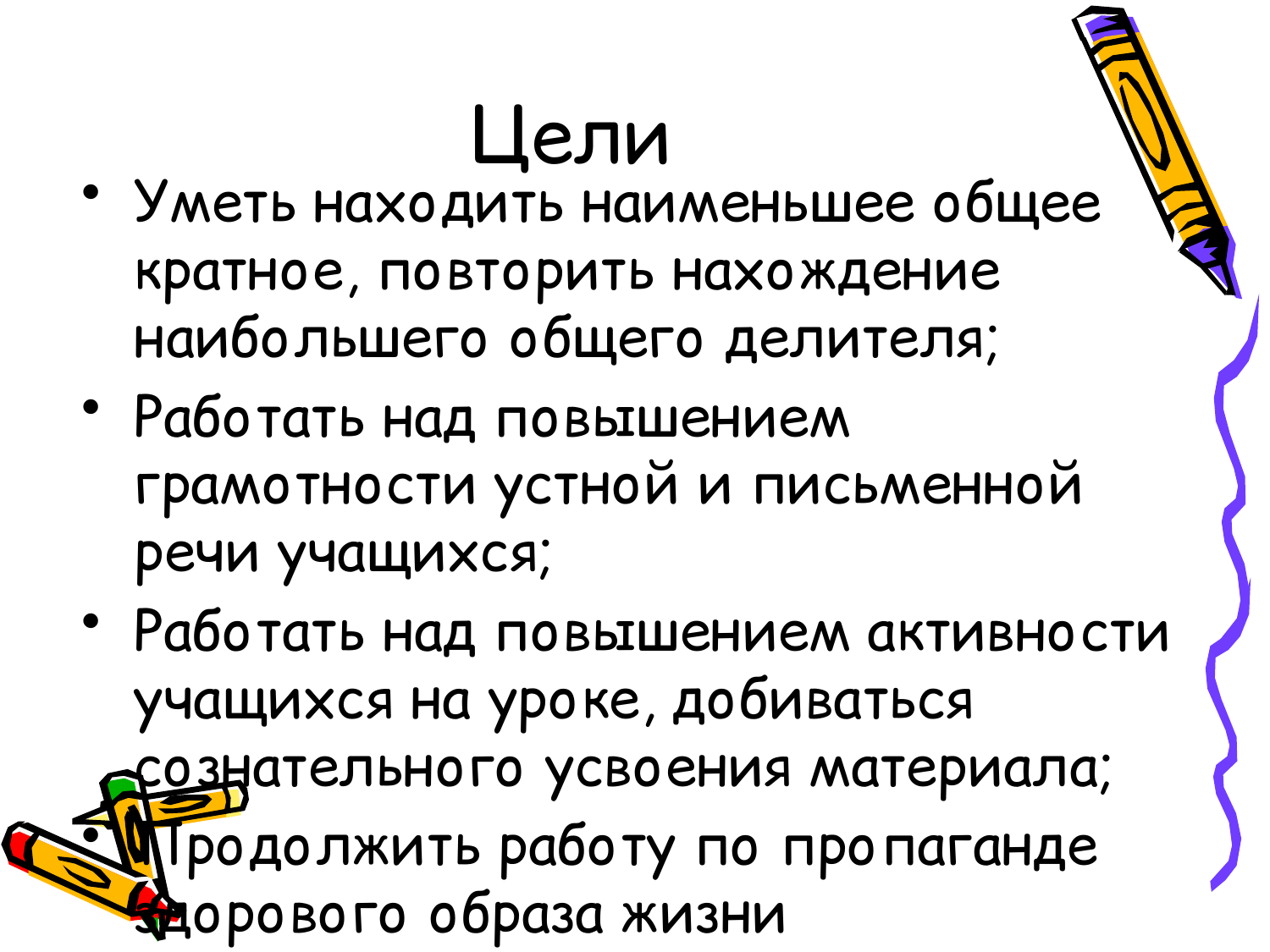

Цели
Уметь находить наименьшее общее кратное, повторить нахождение наибольшего общего делителя;
Работать над повышением грамотности устной и письменной речи учащихся;
Работать над повышением активности учащихся на уроке, добиваться сознательного усвоения материала;
Продолжить работу по пропаганде здорового образа жизни